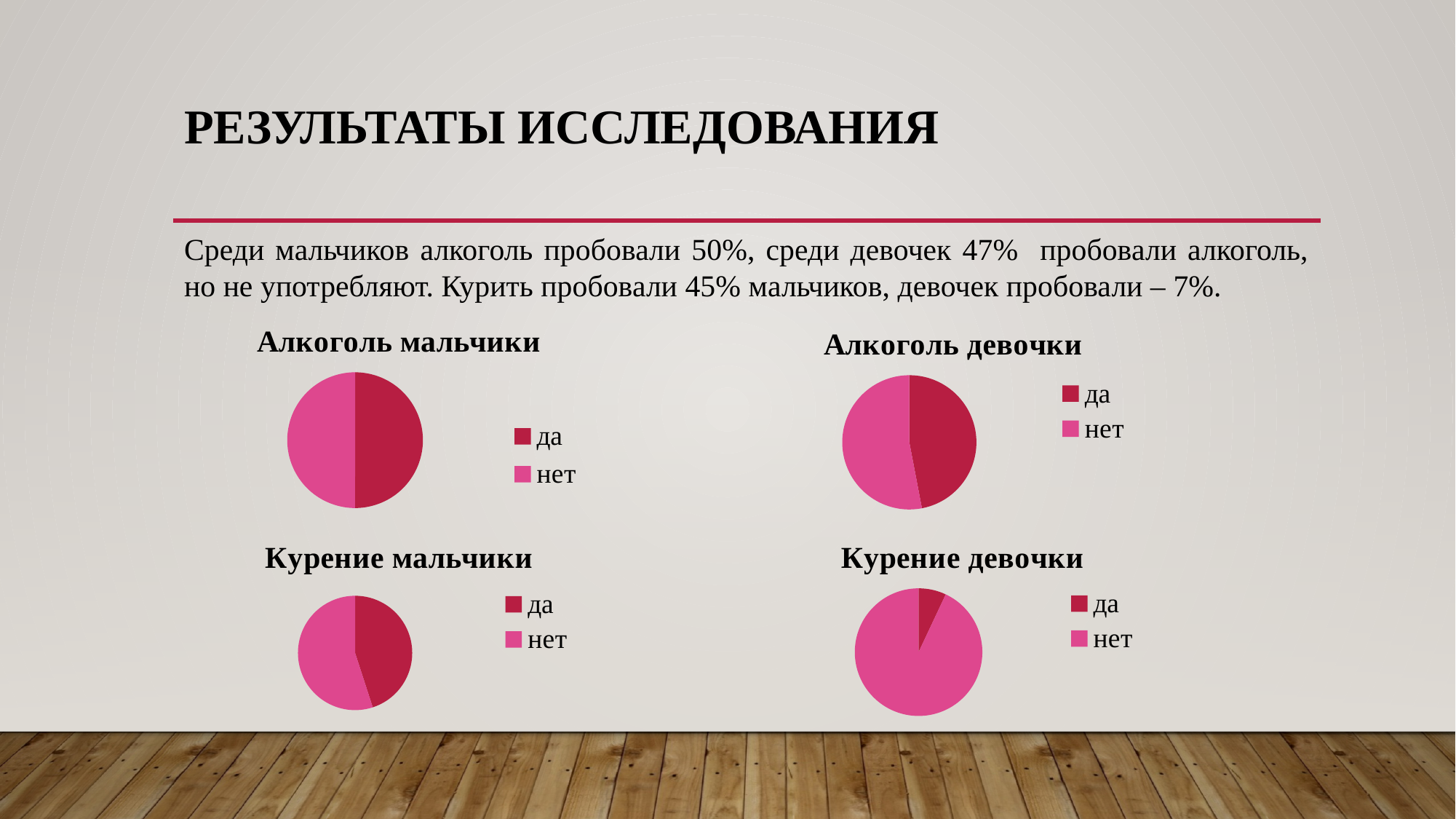

# Результаты исследования
Среди мальчиков алкоголь пробовали 50%, среди девочек 47%  пробовали алкоголь, но не употребляют. Курить пробовали 45% мальчиков, девочек пробовали – 7%.

### Chart: Алкоголь мальчики

| Category | Алкоголь мальчики |
|---|---|
| да | 0.5 |
| нет | 0.5 |

### Chart: Алкоголь девочки

| Category | Алкоголь девочки |
|---|---|
| да  | 47.0 |
| нет | 53.0 |

### Chart: Курение мальчики

| Category | курение мальчики |
|---|---|
| да | 45.0 |
| нет | 55.0 |

### Chart: Курение девочки

| Category | курение девочки |
|---|---|
| да | 7.0 |
| нет | 93.0 |